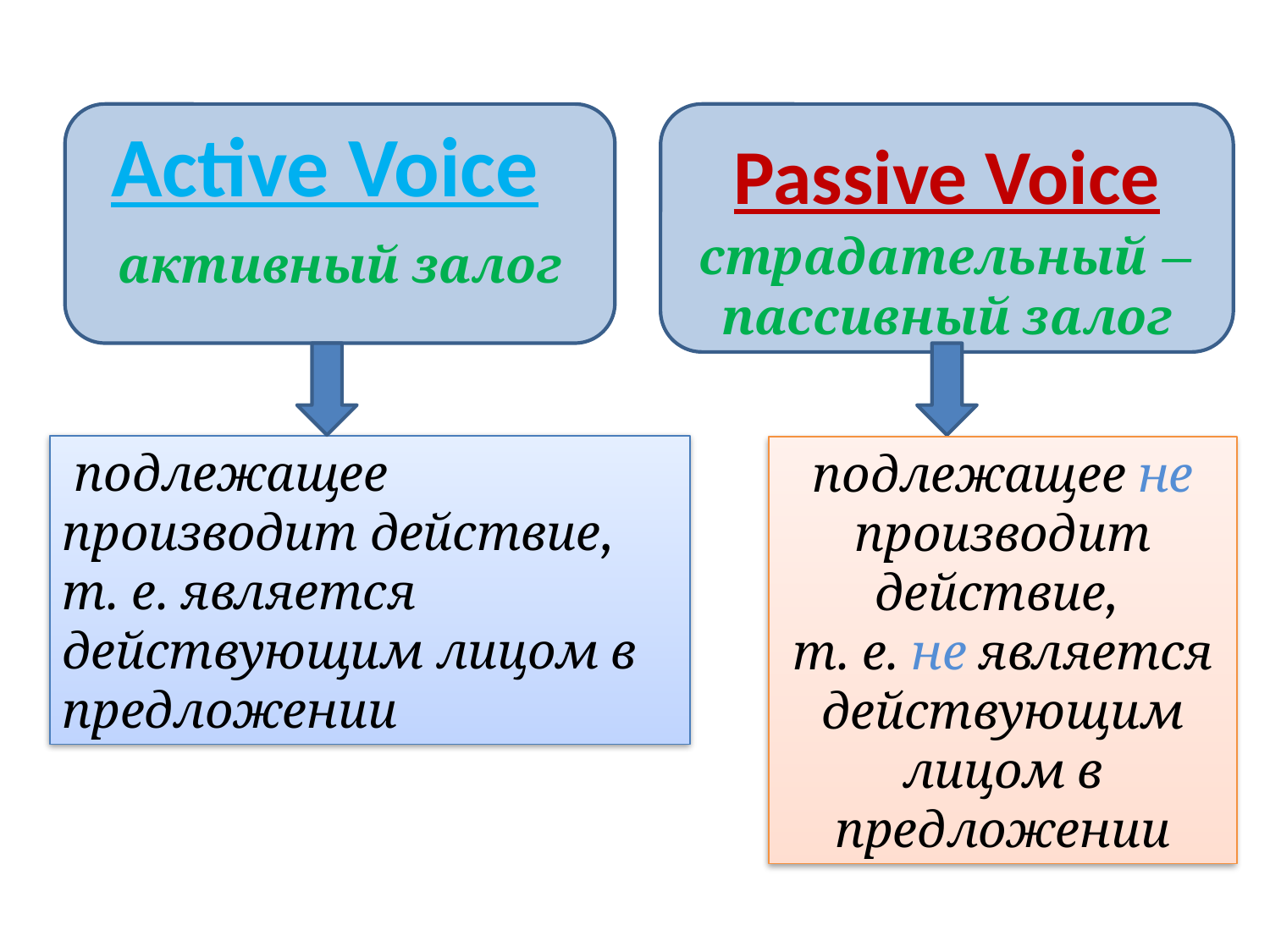

Active Voice
Passive Voice
страдательный – пассивный залог
активный залог

 подлежащее производит действие, т. е. является действующим лицом в предложении
подлежащее не производит действие,
т. е. не является действующим лицом в предложении